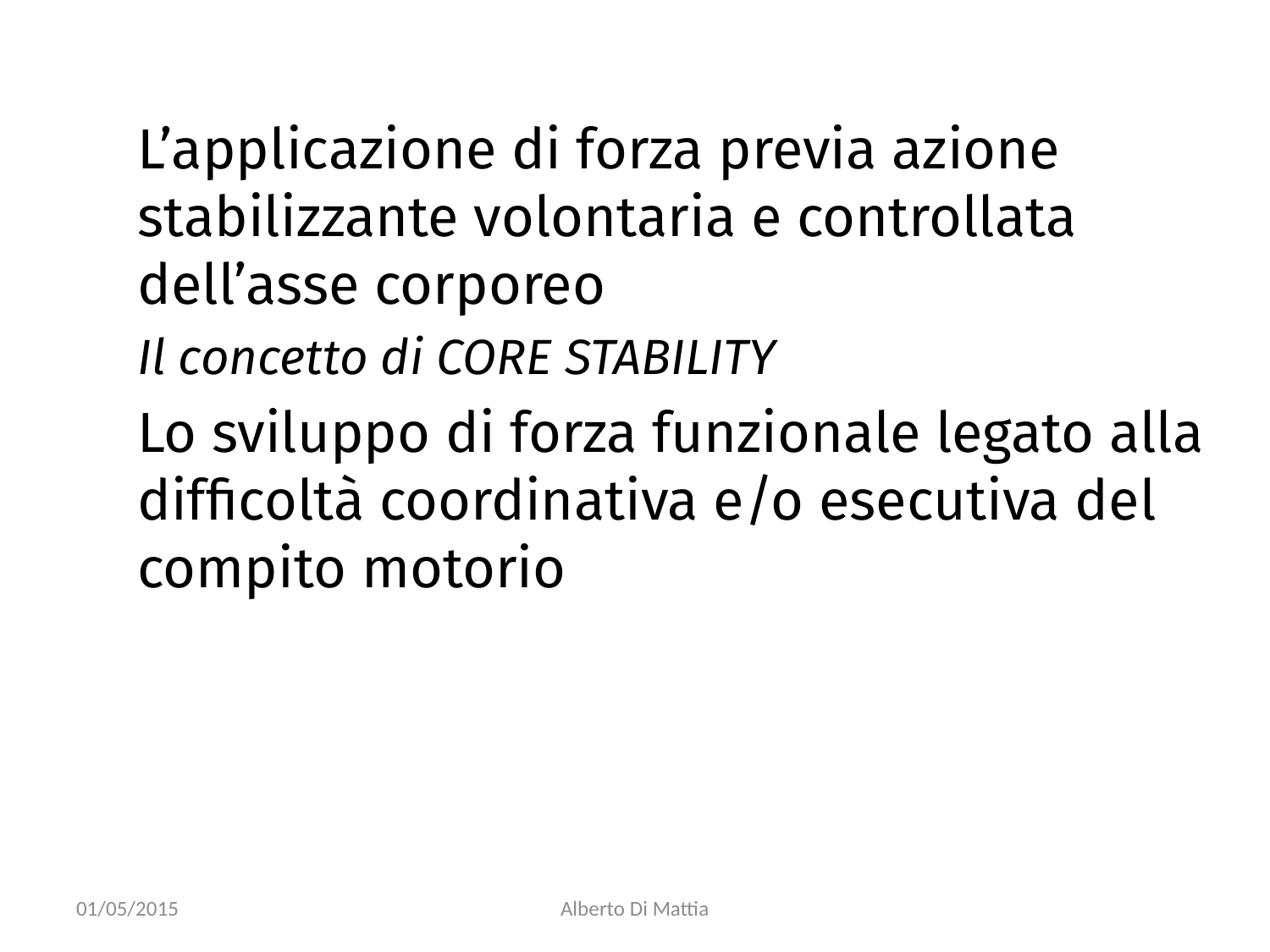

L’applicazione di forza previa azione stabilizzante volontaria e controllata dell’asse corporeo
Il concetto di CORE STABILITY
Lo sviluppo di forza funzionale legato alla difficoltà coordinativa e/o esecutiva del compito motorio
01/05/2015
Alberto Di Mattia